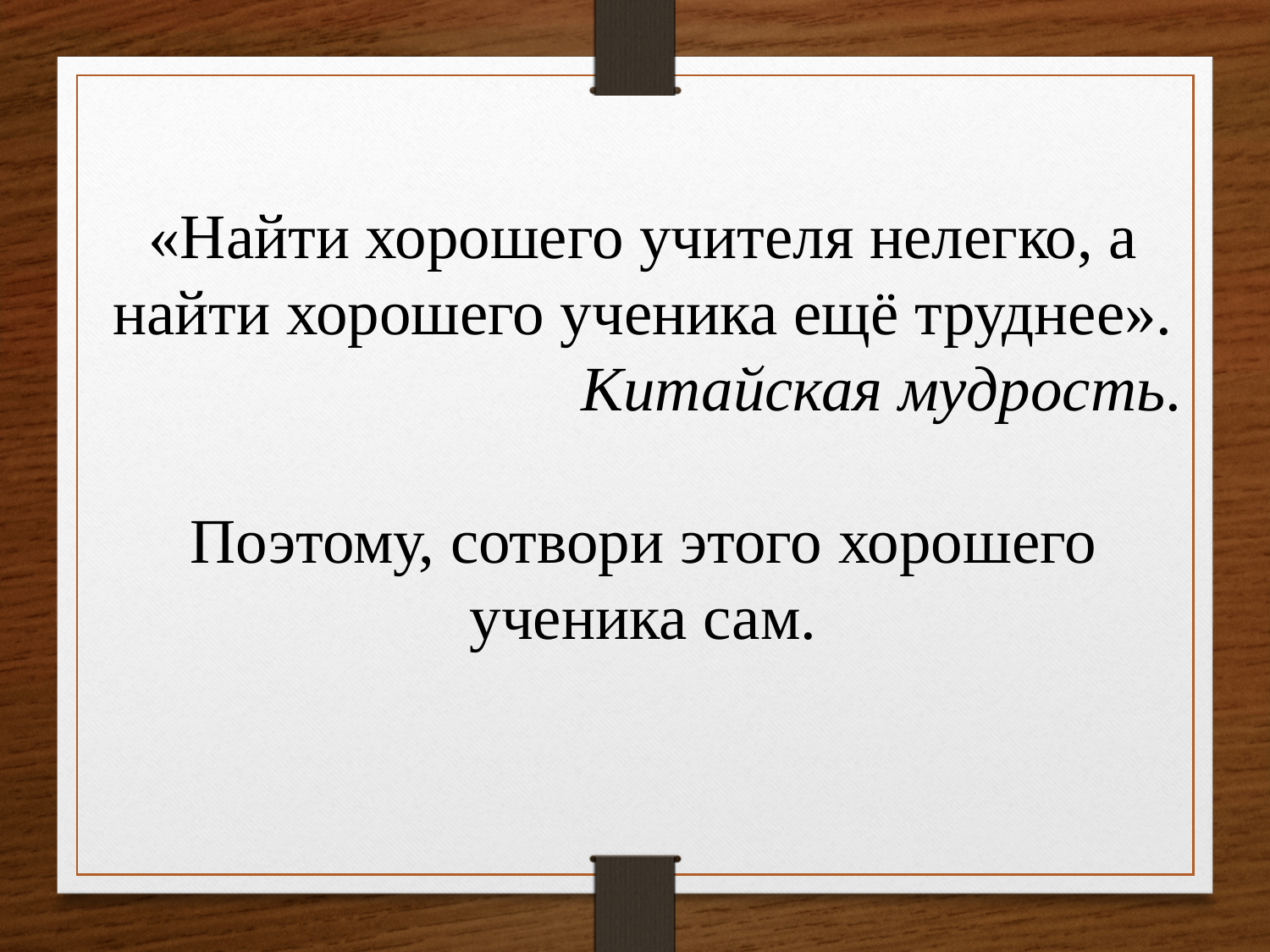

«Найти хорошего учителя нелегко, а найти хорошего ученика ещё труднее».
                              Китайская мудрость.

Поэтому, сотвори этого хорошего ученика сам.